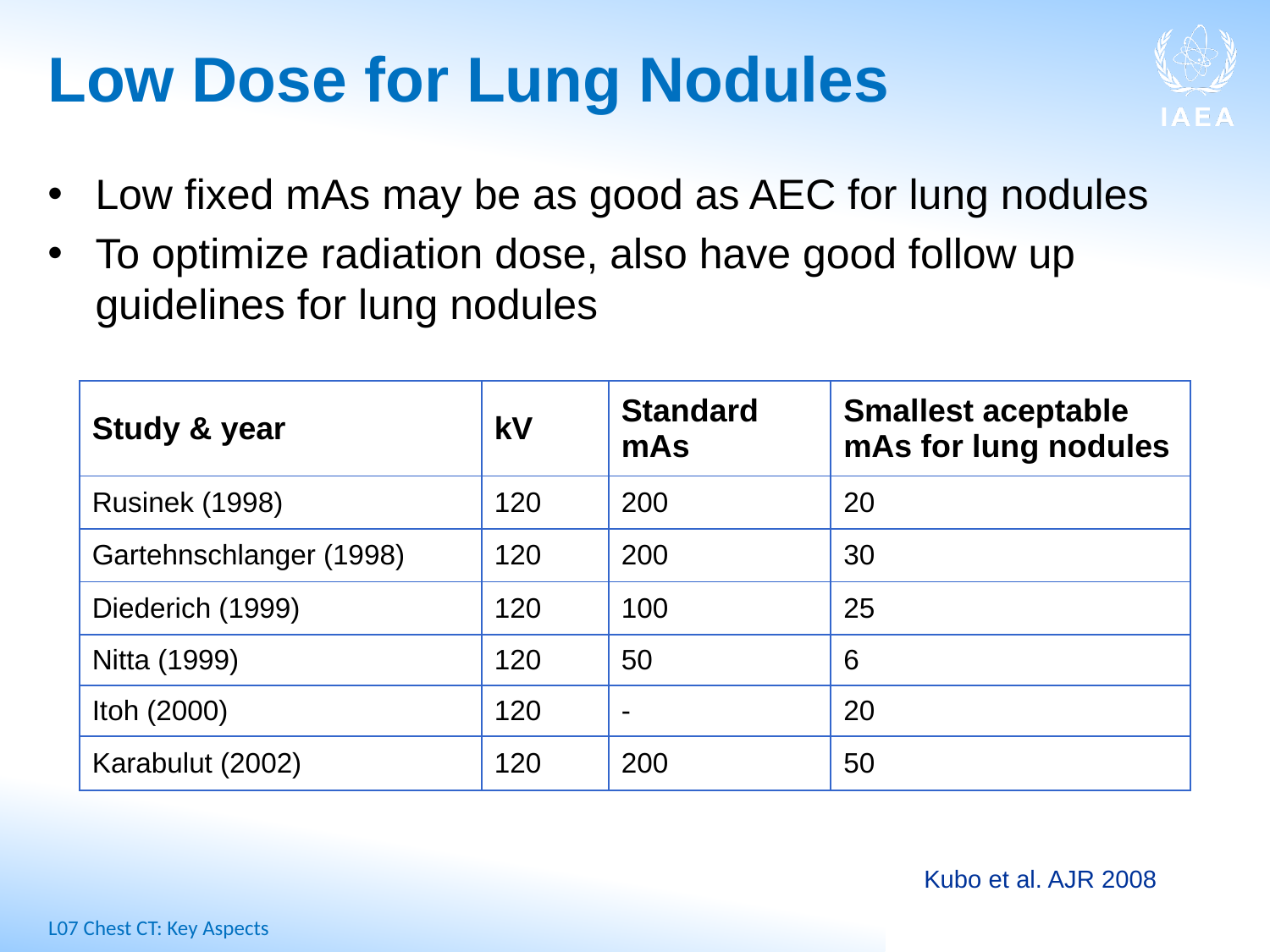

# Low Dose for Lung Nodules
Low fixed mAs may be as good as AEC for lung nodules
To optimize radiation dose, also have good follow up guidelines for lung nodules

| Study & year | kV | Standard mAs | Smallest aceptable mAs for lung nodules |
| --- | --- | --- | --- |
| Rusinek (1998) | 120 | 200 | 20 |
| Gartehnschlanger (1998) | 120 | 200 | 30 |
| Diederich (1999) | 120 | 100 | 25 |
| Nitta (1999) | 120 | 50 | 6 |
| Itoh (2000) | 120 | - | 20 |
| Karabulut (2002) | 120 | 200 | 50 |
Kubo et al. AJR 2008